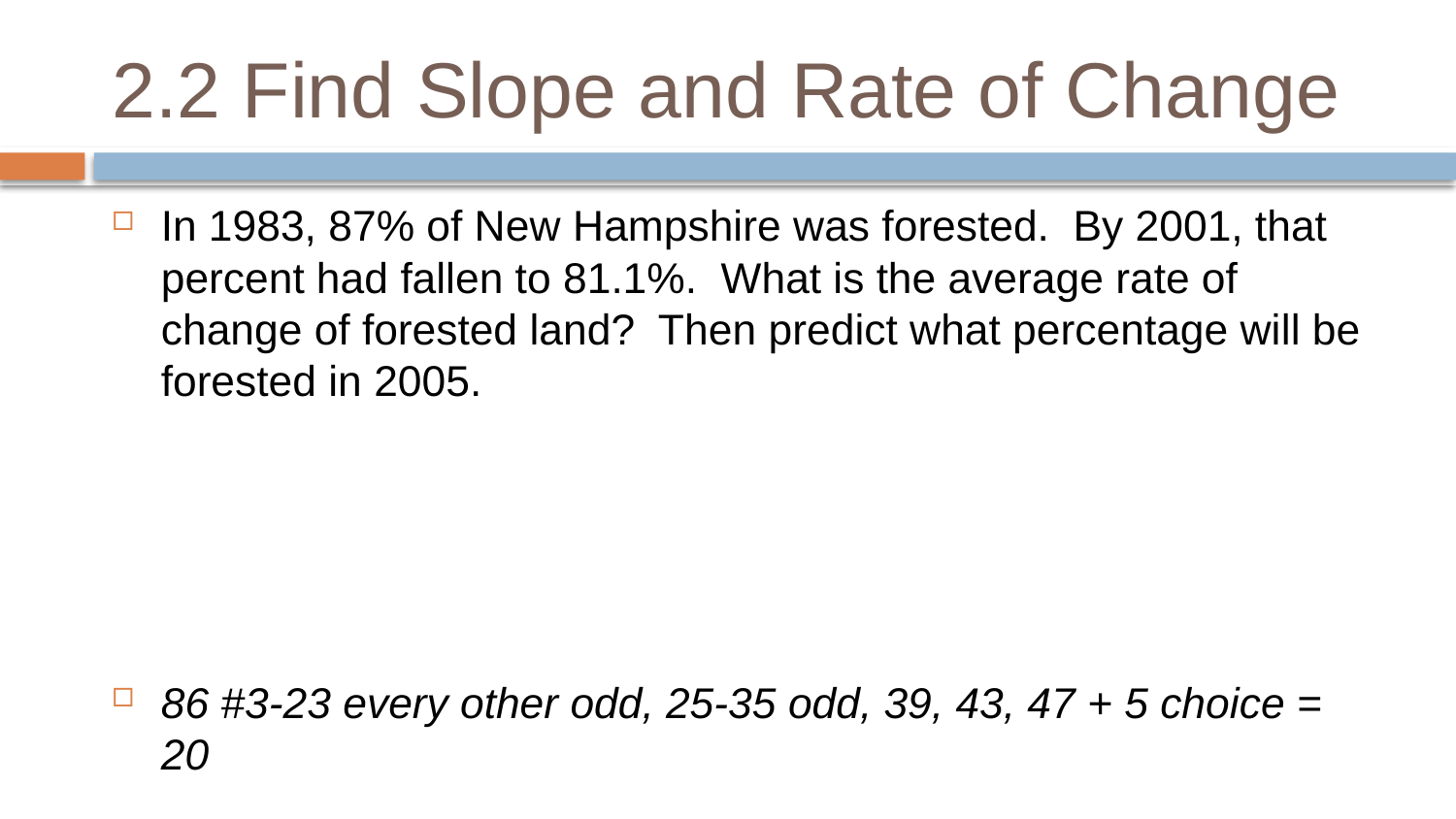

# 2.2 Find Slope and Rate of Change
In 1983, 87% of New Hampshire was forested.  By 2001, that percent had fallen to 81.1%.  What is the average rate of change of forested land?  Then predict what percentage will be forested in 2005.

86 #3-23 every other odd, 25-35 odd, 39, 43, 47 + 5 choice = 20